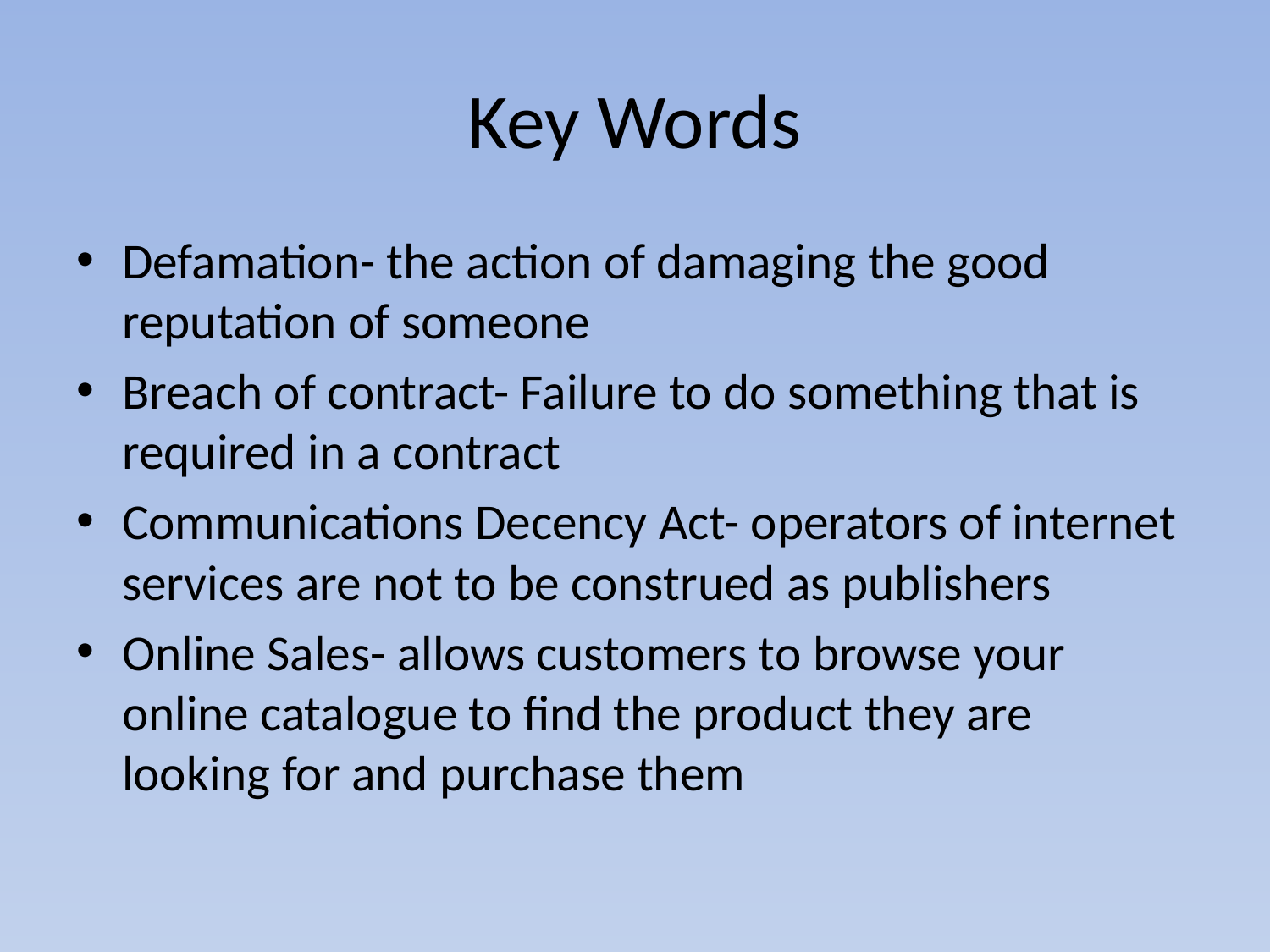

# Key Words
Defamation- the action of damaging the good reputation of someone
Breach of contract- Failure to do something that is required in a contract
Communications Decency Act- operators of internet services are not to be construed as publishers
Online Sales- allows customers to browse your online catalogue to find the product they are looking for and purchase them